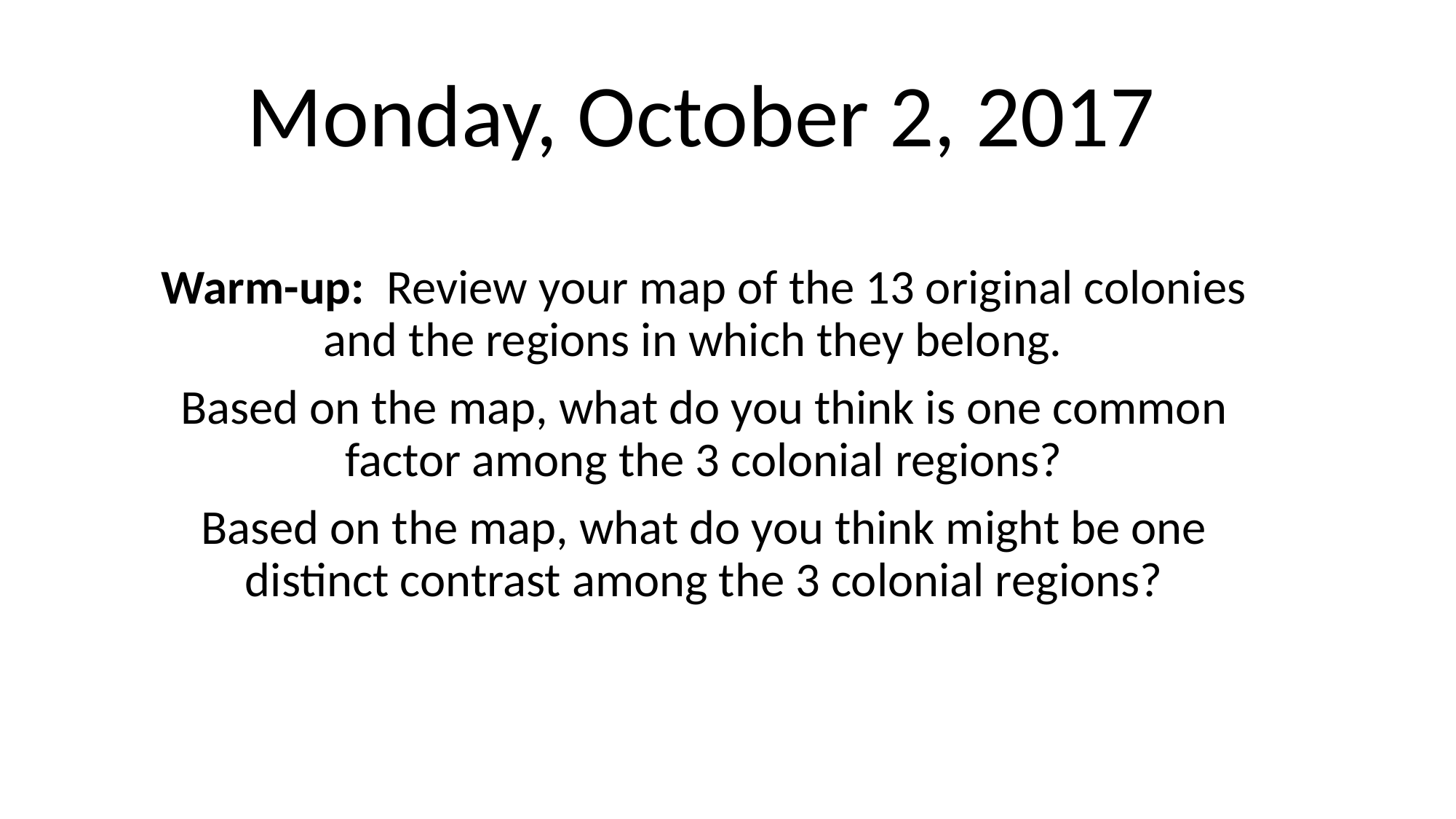

# Monday, October 2, 2017
Warm-up:  Review your map of the 13 original colonies and the regions in which they belong.
Based on the map, what do you think is one common factor among the 3 colonial regions?
Based on the map, what do you think might be one distinct contrast among the 3 colonial regions?